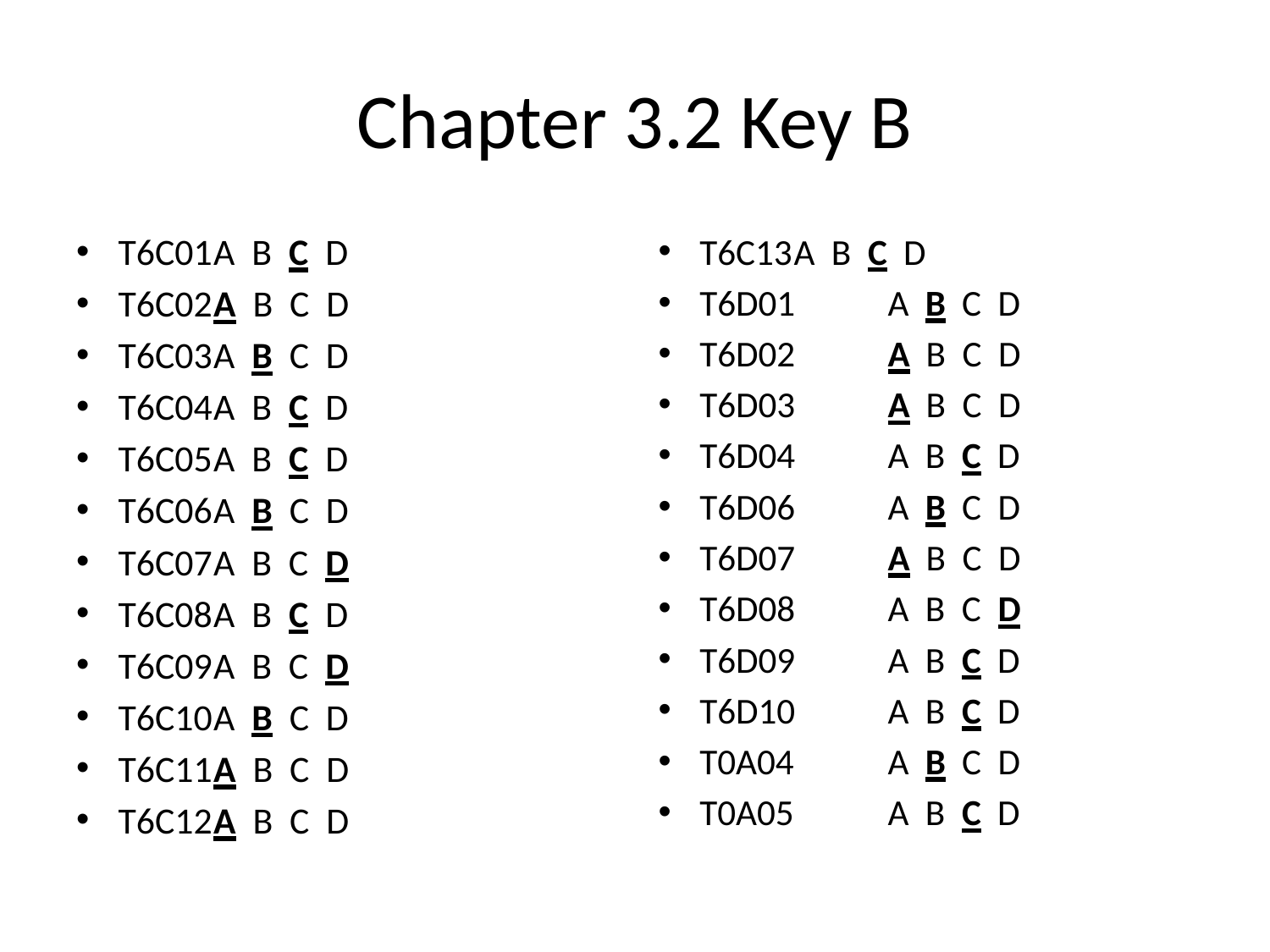

# Chapter 3.2 Key B
T6C01		A  B  C  D
T6C02		A  B  C  D
T6C03		A  B  C  D
T6C04		A  B  C  D
T6C05		A  B  C  D
T6C06		A  B  C  D
T6C07		A  B  C  D
T6C08		A  B  C  D
T6C09		A  B  C  D
T6C10		A  B  C  D
T6C11		A  B  C  D
T6C12		A  B  C  D

T6C13		A  B  C  D
T6D01		A  B  C  D
T6D02		A  B  C  D
T6D03		A  B  C  D
T6D04		A  B  C  D
T6D06		A  B  C  D
T6D07		A  B  C  D
T6D08		A  B  C  D
T6D09		A  B  C  D
T6D10		A  B  C  D
T0A04		A  B  C  D
T0A05		A  B  C  D